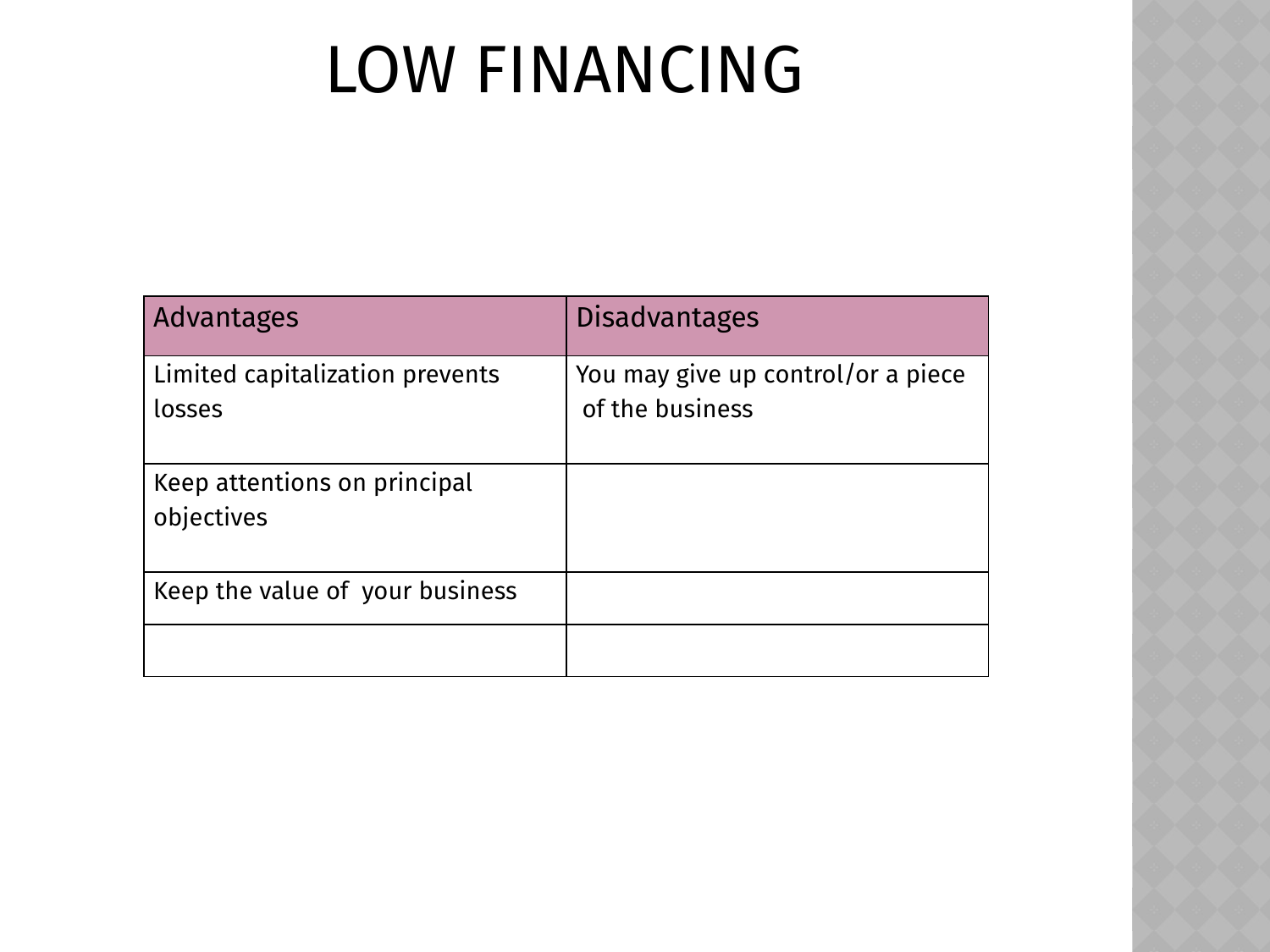

# Low financing
| Advantages | Disadvantages |
| --- | --- |
| Limited capitalization prevents losses | You may give up control/or a piece of the business |
| Keep attentions on principal objectives |  |
| Keep the value of your business |  |
|  |  |